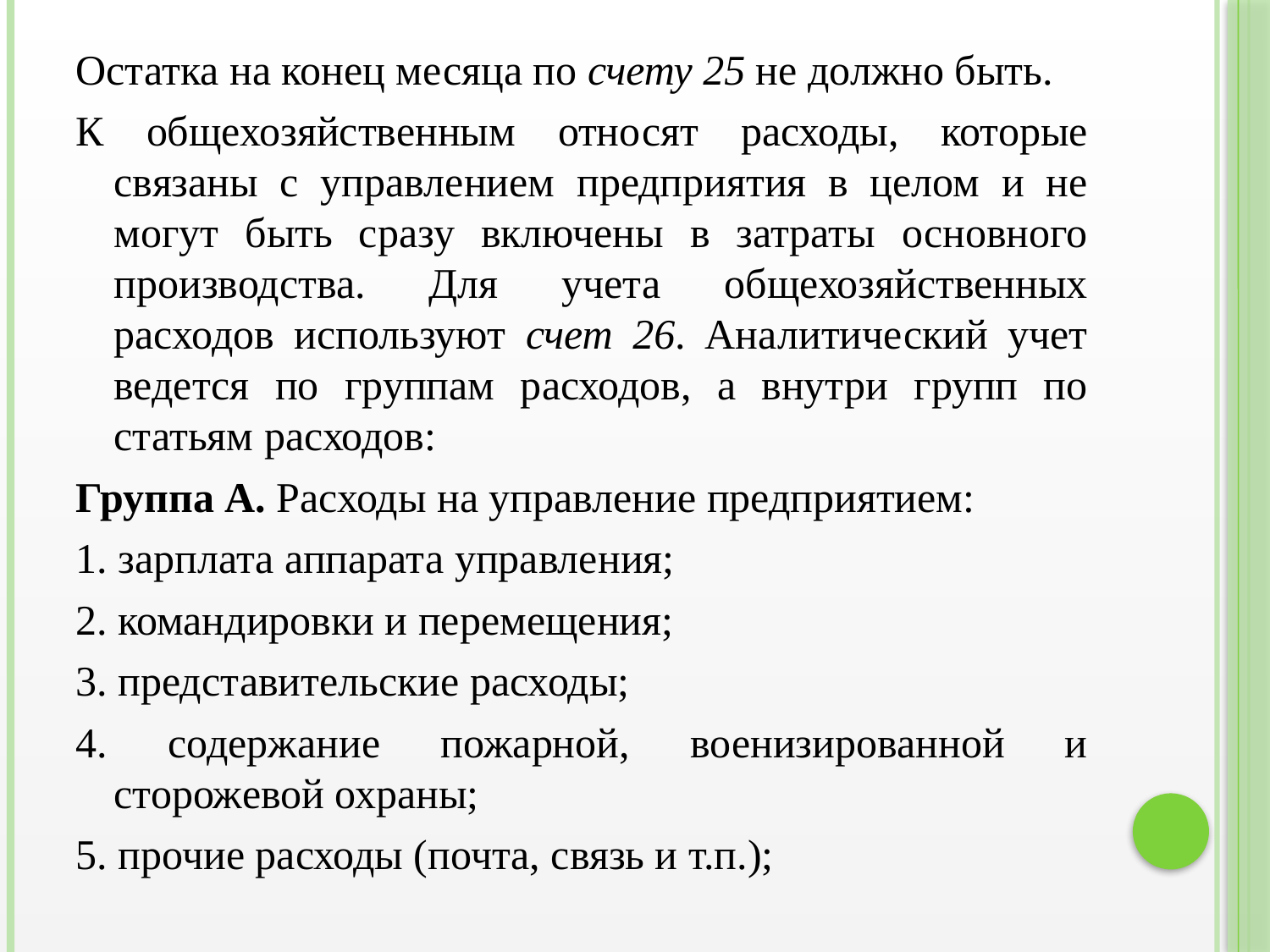

Остатка на конец месяца по счету 25 не должно быть.
К общехозяйственным относят расходы, которые связаны с управлением предприятия в целом и не могут быть сразу включены в затраты основного производства. Для учета общехозяйственных расходов используют счет 26. Аналитический учет ведется по группам расходов, а внутри групп по статьям расходов:
Группа А. Расходы на управление предприятием:
1. зарплата аппарата управления;
2. командировки и перемещения;
3. представительские расходы;
4. содержание пожарной, военизированной и сторожевой охраны;
5. прочие расходы (почта, связь и т.п.);